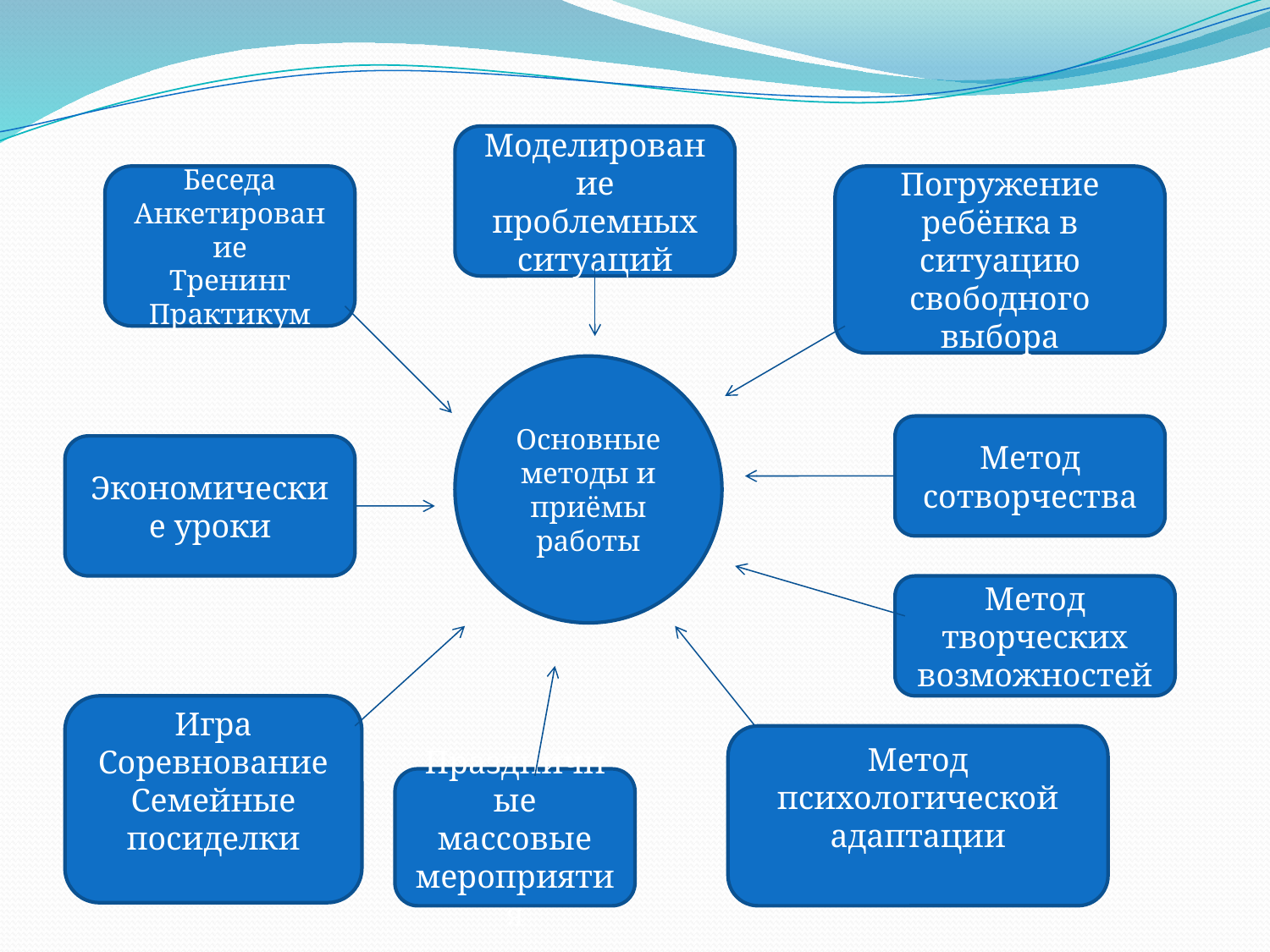

Моделирование проблемных ситуаций
Беседа Анкетирование
Тренинг
Практикум
Погружение ребёнка в ситуацию свободного выбора
Основные методы и приёмы работы
Метод сотворчества
Экономические уроки
Метод творческих возможностей
Игра
Соревнование
Семейные посиделки
Метод психологической адаптации

Праздничные массовые мероприятия